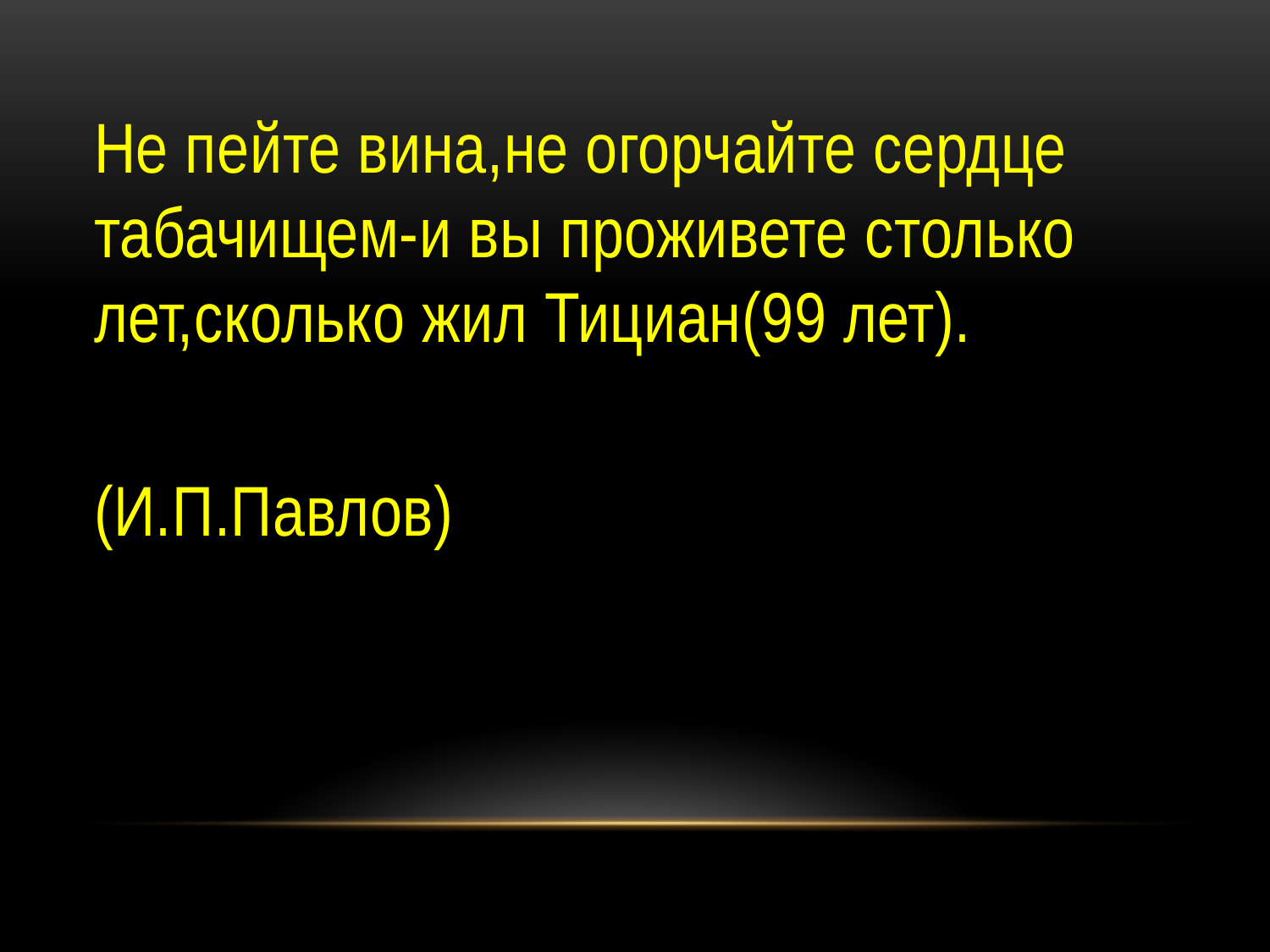

Не пейте вина,не огорчайте сердце табачищем-и вы проживете столько лет,сколько жил Тициан(99 лет).
                                                        (И.П.Павлов)